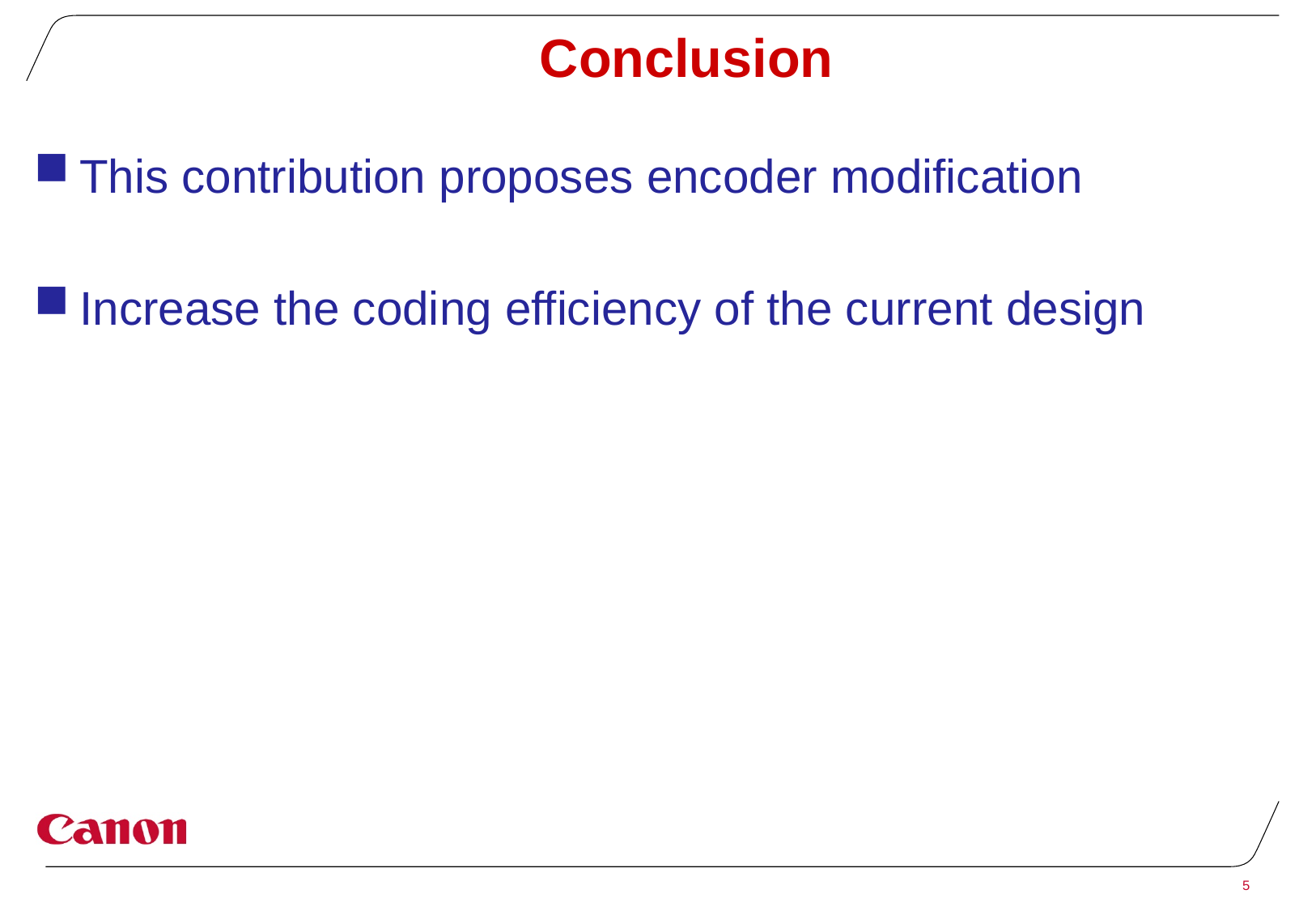

# Conclusion
This contribution proposes encoder modification

Increase the coding efficiency of the current design

5